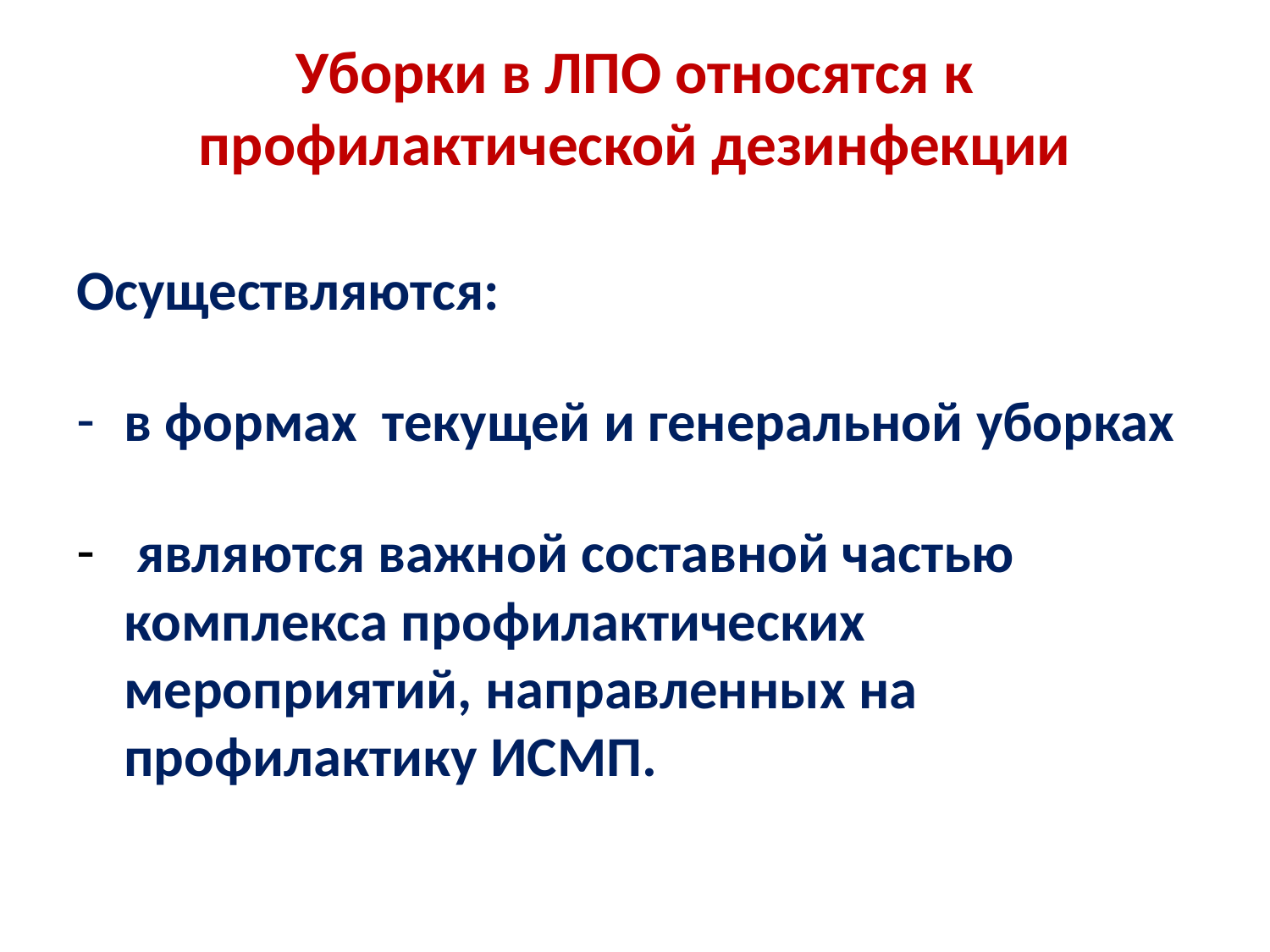

# Уборки в ЛПО относятся к профилактической дезинфекции
Осуществляются:
в формах  текущей и генеральной уборках
 являются важной составной частью комплекса профилактических мероприятий, направленных на профилактику ИСМП.